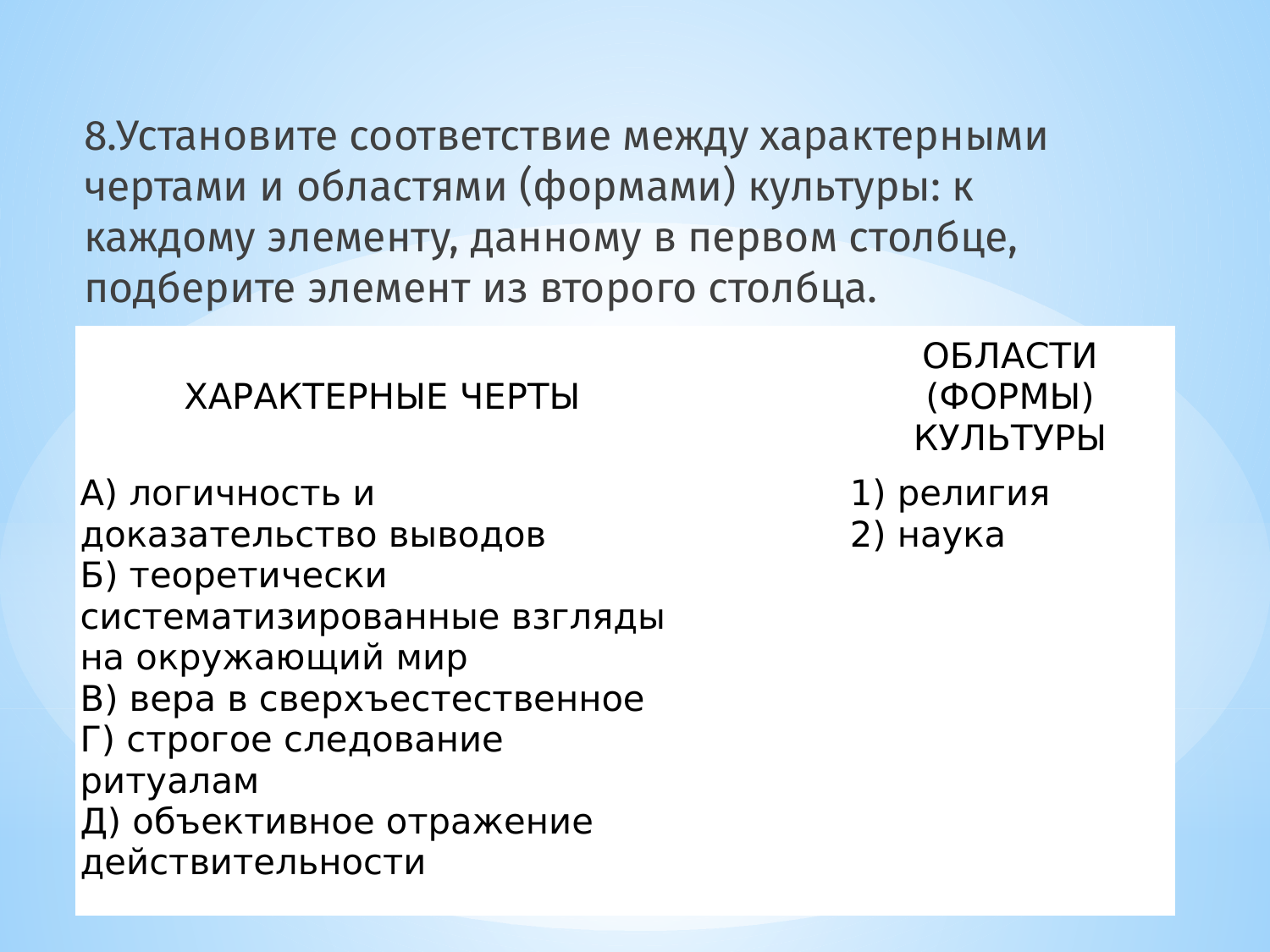

8.Установите соответствие между характерными чертами и областями (формами) культуры: к каждому элементу, данному в первом столбце, подберите элемент из второго столбца.

| ХАРАКТЕРНЫЕ ЧЕРТЫ |  | ОБЛАСТИ (ФОРМЫ) КУЛЬТУРЫ |
| --- | --- | --- |
| А) логичность и доказательство выводов Б) теоретически систематизированные взгляды на окружающий мир В) вера в сверхъестественное Г) строгое следование ритуалам Д) объективное отражение действительности |  | 1) религия 2) наука |
#